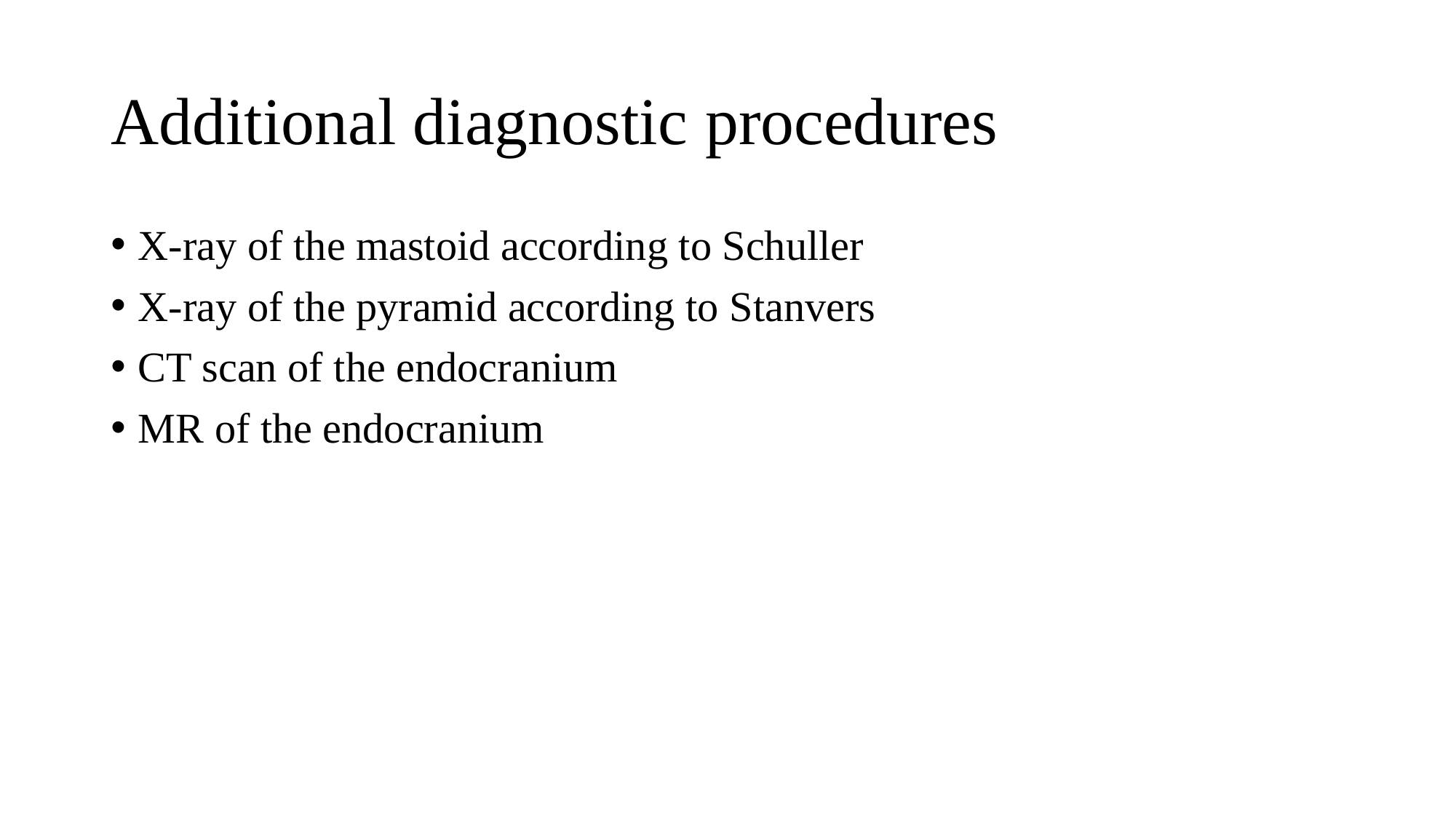

# Additional diagnostic procedures
X-ray of the mastoid according to Schuller
X-ray of the pyramid according to Stanvers
CT scan of the endocranium
MR of the endocranium